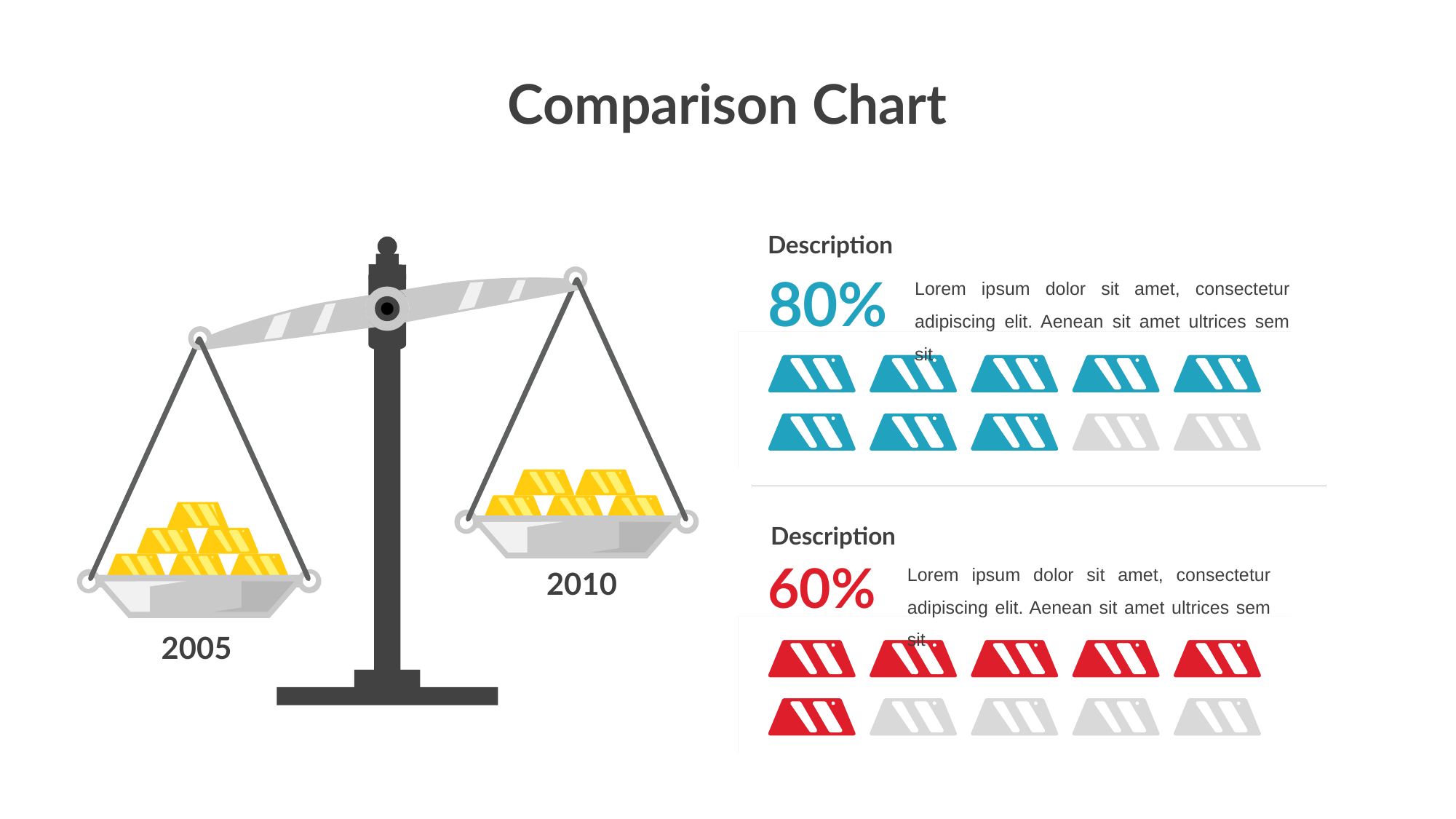

# Comparison Chart
Description

80%
Lorem ipsum dolor sit amet, consectetur adipiscing elit. Aenean sit amet ultrices sem sit

Description
Lorem ipsum dolor sit amet, consectetur adipiscing elit. Aenean sit amet ultrices sem sit
60%
2010

2005